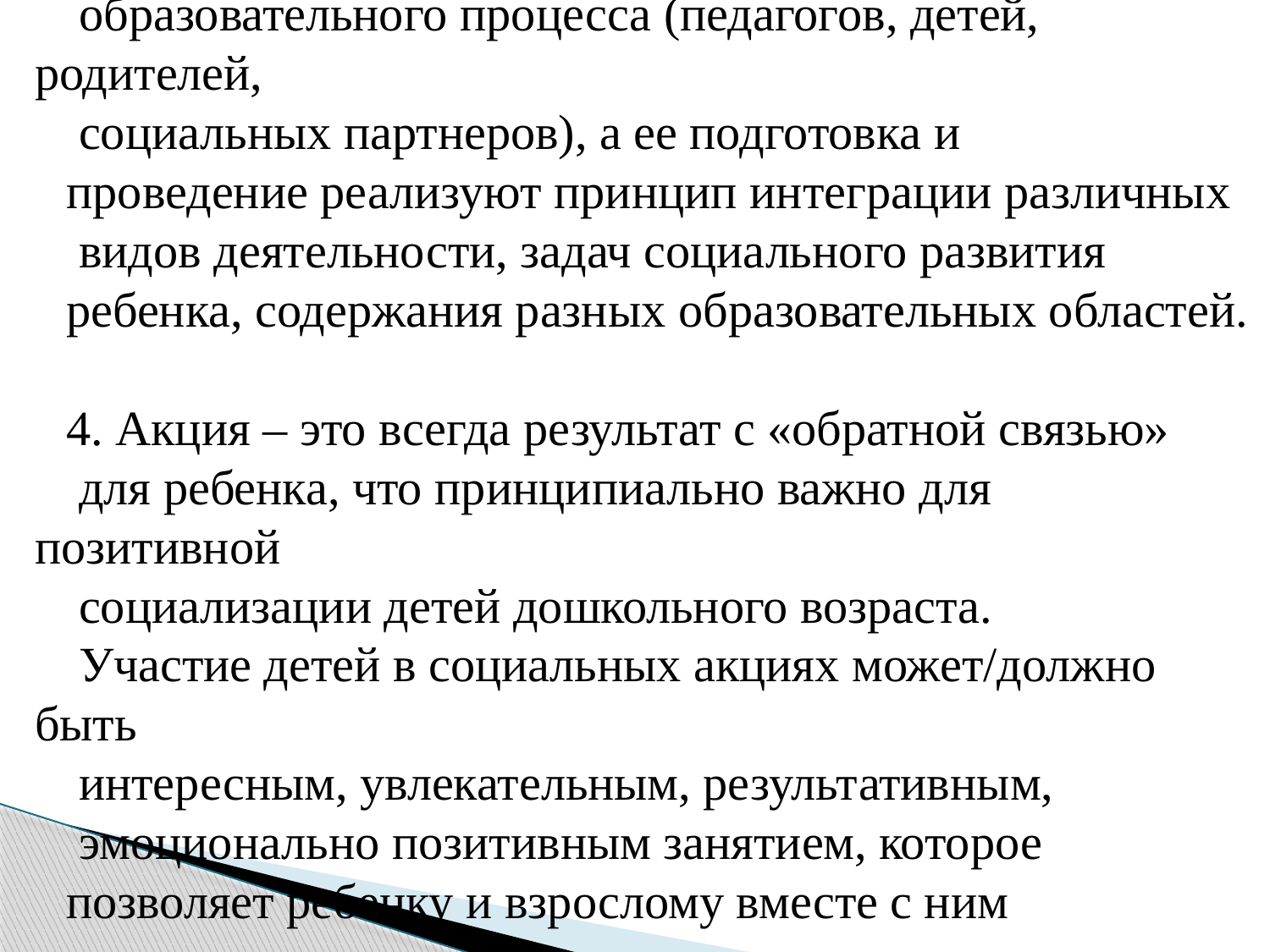

3. Акция – это возможность участия всех субъектов
 образовательного процесса (педагогов, детей, родителей,
 социальных партнеров), а ее подготовка и
проведение реализуют принцип интеграции различных
 видов деятельности, задач социального развития
ребенка, содержания разных образовательных областей.

4. Акция – это всегда результат с «обратной связью»
 для ребенка, что принципиально важно для позитивной
 социализации детей дошкольного возраста.
 Участие детей в социальных акциях может/должно быть
 интересным, увлекательным, результативным,
 эмоционально позитивным занятием, которое
позволяет ребенку и взрослому вместе с ним
пережить свою значимость и нужность.